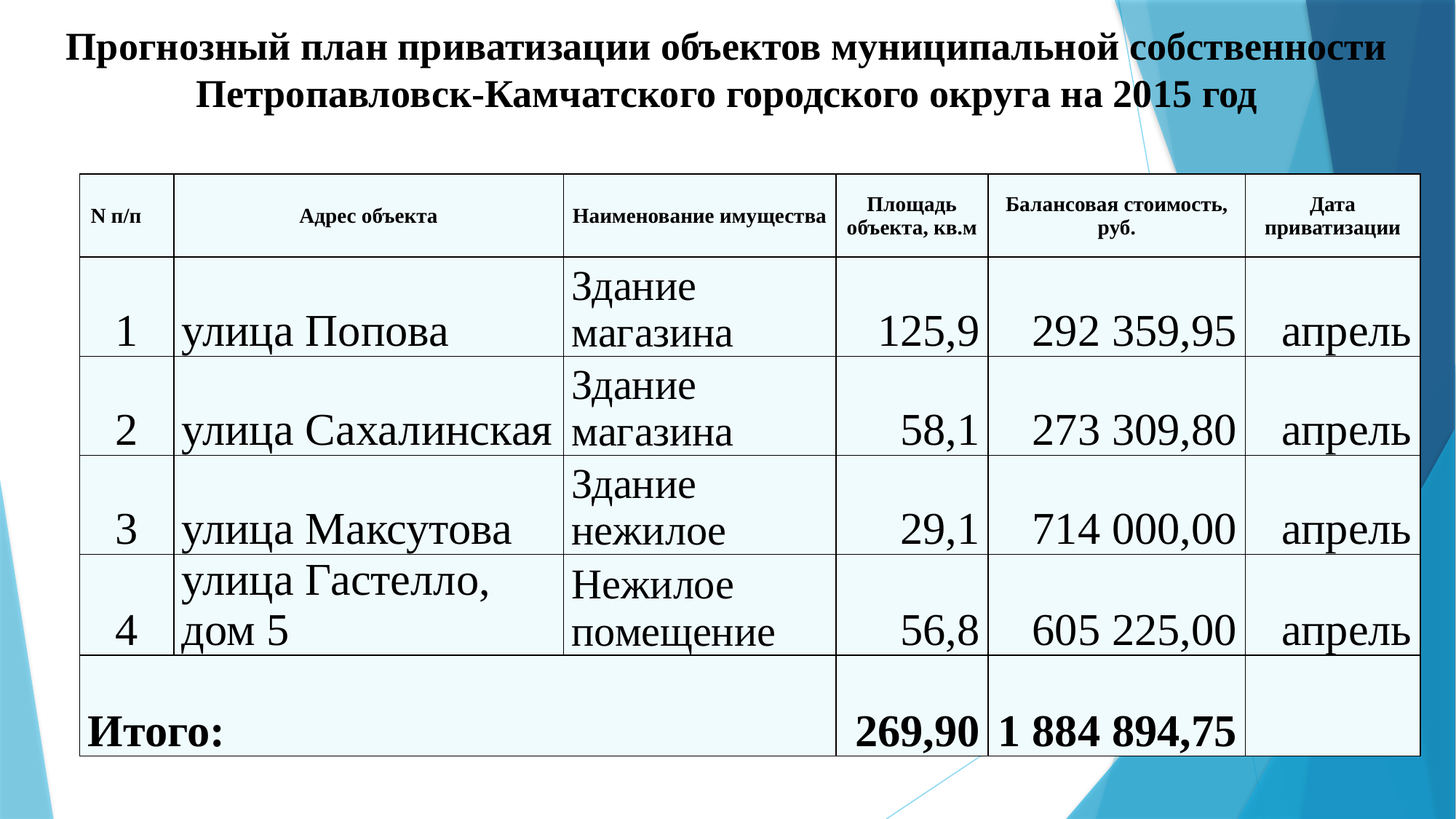

Прогнозный план приватизации объектов муниципальной собственности Петропавловск-Камчатского городского округа на 2015 год
| N п/п | Адрес объекта | Наименование имущества | Площадь объекта, кв.м | Балансовая стоимость, руб. | Дата приватизации |
| --- | --- | --- | --- | --- | --- |
| 1 | улица Попова | Здание магазина | 125,9 | 292 359,95 | апрель |
| 2 | улица Сахалинская | Здание магазина | 58,1 | 273 309,80 | апрель |
| 3 | улица Максутова | Здание нежилое | 29,1 | 714 000,00 | апрель |
| 4 | улица Гастелло, дом 5 | Нежилое помещение | 56,8 | 605 225,00 | апрель |
| Итого: |  |  | 269,90 | 1 884 894,75 |  |